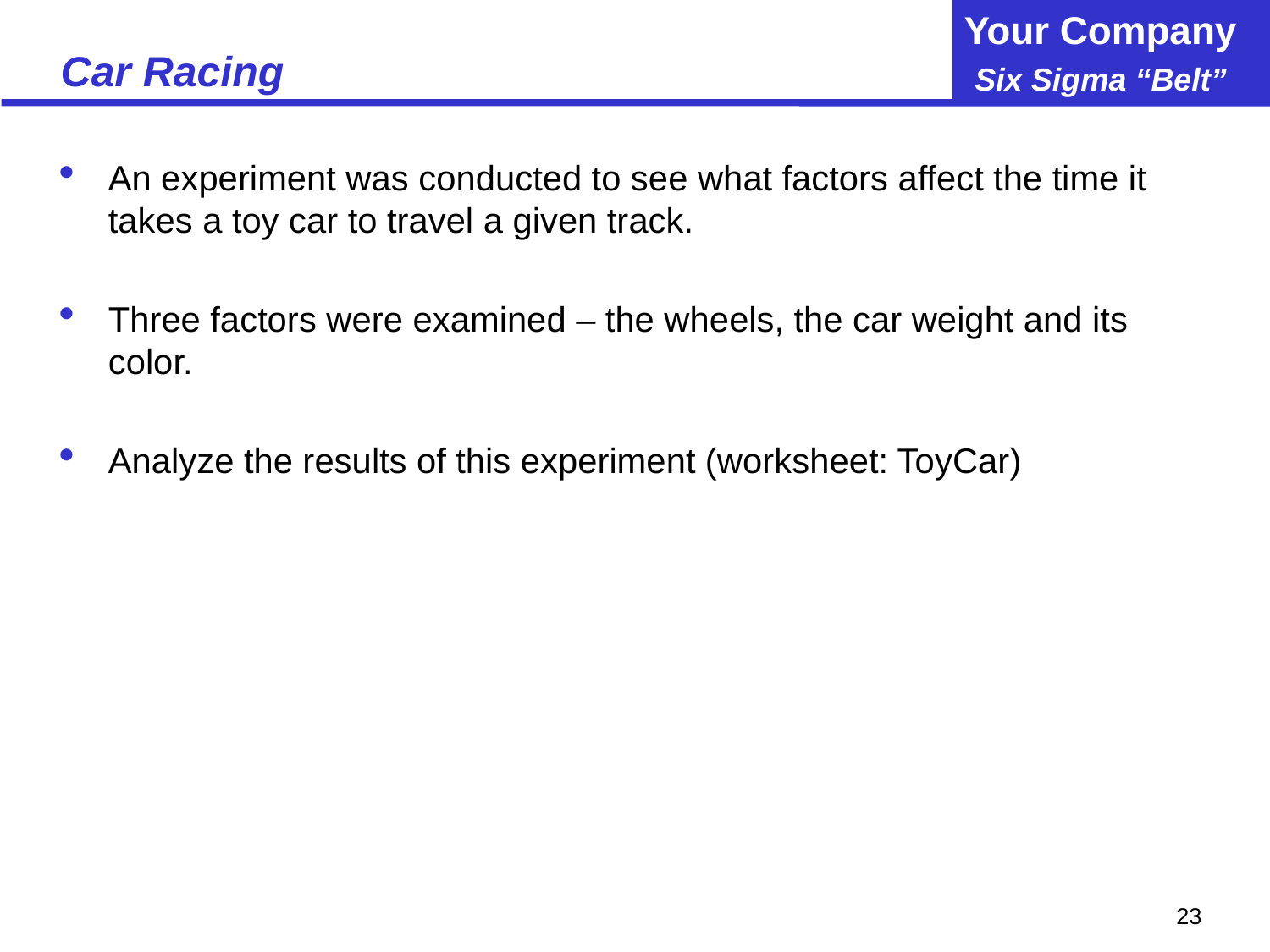

# Car Racing
An experiment was conducted to see what factors affect the time it takes a toy car to travel a given track.

Three factors were examined – the wheels, the car weight and its color.

Analyze the results of this experiment (worksheet: ToyCar)